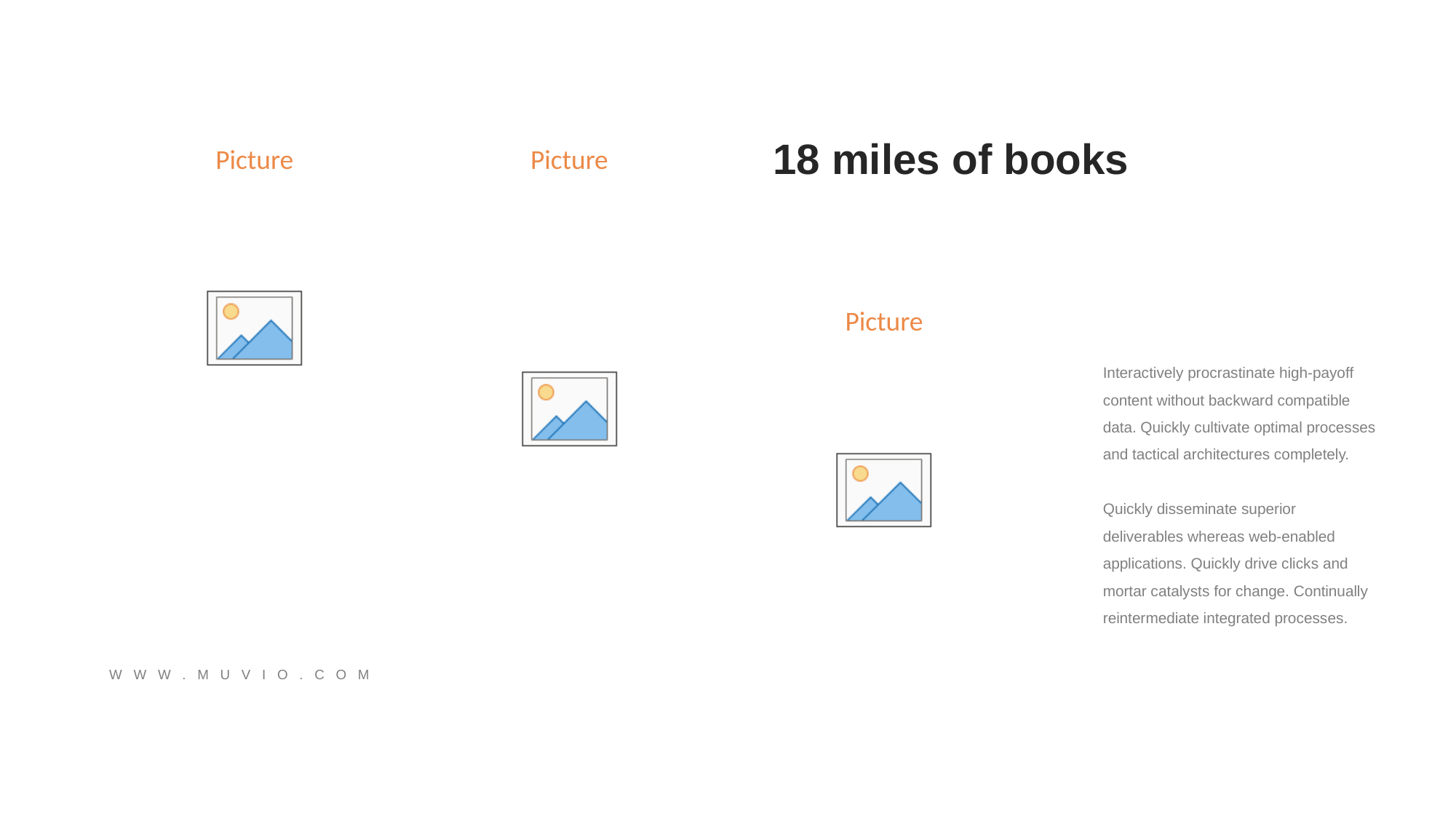

18 miles of books

Interactively procrastinate high-payoff content without backward compatible data. Quickly cultivate optimal processes and tactical architectures completely.

Quickly disseminate superior deliverables whereas web-enabled applications. Quickly drive clicks and mortar catalysts for change. Continually reintermediate integrated processes.
W   W   W   .   M   U   V   I   O   .   C   O   M